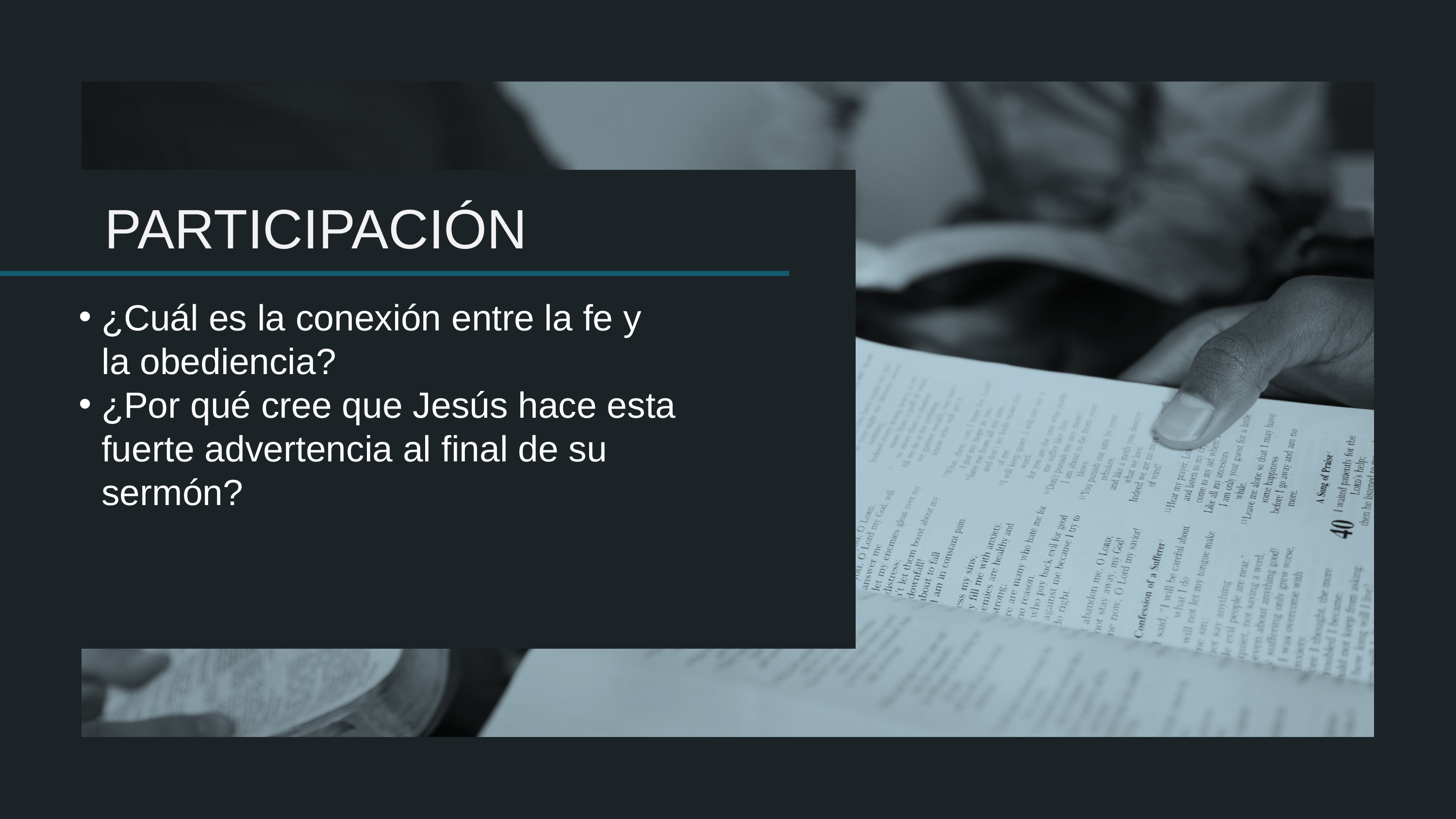

¿Cuál es la conexión entre la fe y
la obediencia?
¿Por qué cree que Jesús hace esta fuerte advertencia al final de su sermón?